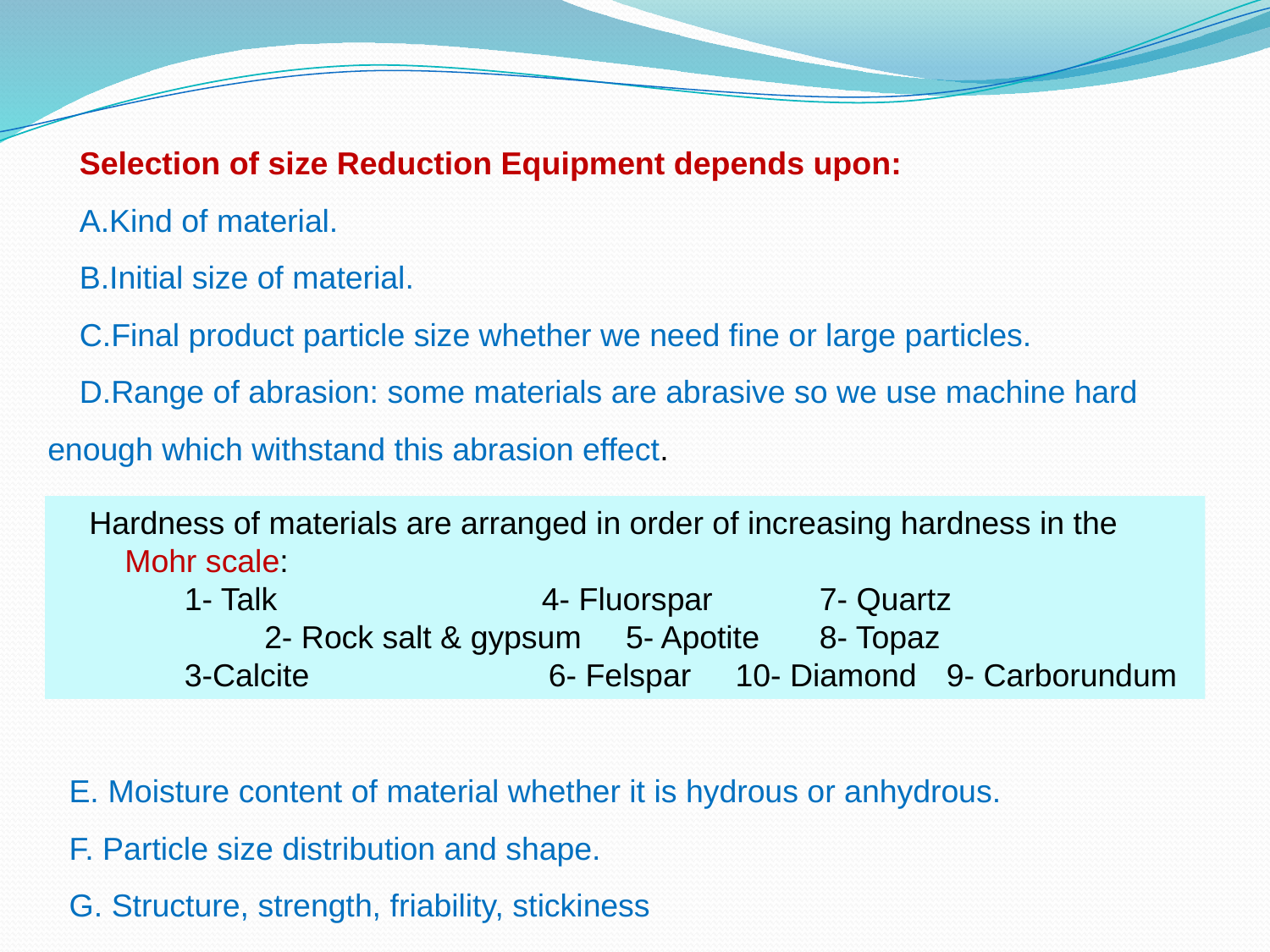

Selection of size Reduction Equipment depends upon:
Kind of material.
Initial size of material.
Final product particle size whether we need fine or large particles.
Range of abrasion: some materials are abrasive so we use machine hard enough which withstand this abrasion effect.
Hardness of materials are arranged in order of increasing hardness in the
    Mohr scale:
   	1- Talk 	                          4- Fluorspar 	7- Quartz
	         2- Rock salt & gypsum     5- Apotite     	8- Topaz
    	3-Calcite                           6- Felspar     10- Diamond 	9- Carborundum
E. Moisture content of material whether it is hydrous or anhydrous.
F. Particle size distribution and shape.
G. Structure, strength, friability, stickiness